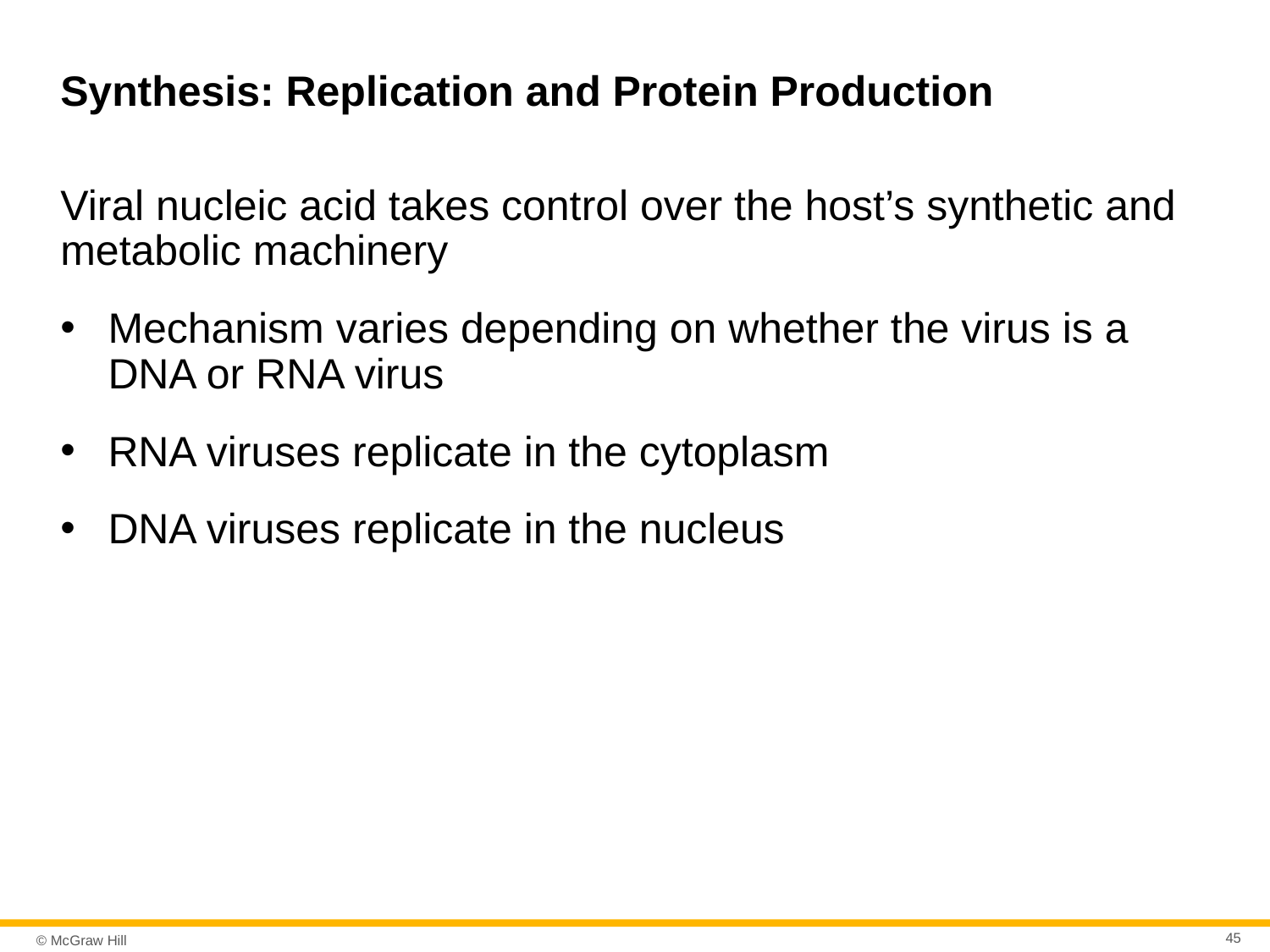

# Synthesis: Replication and Protein Production
Viral nucleic acid takes control over the host’s synthetic and metabolic machinery
Mechanism varies depending on whether the virus is a DNA or RNA virus
RNA viruses replicate in the cytoplasm
DNA viruses replicate in the nucleus